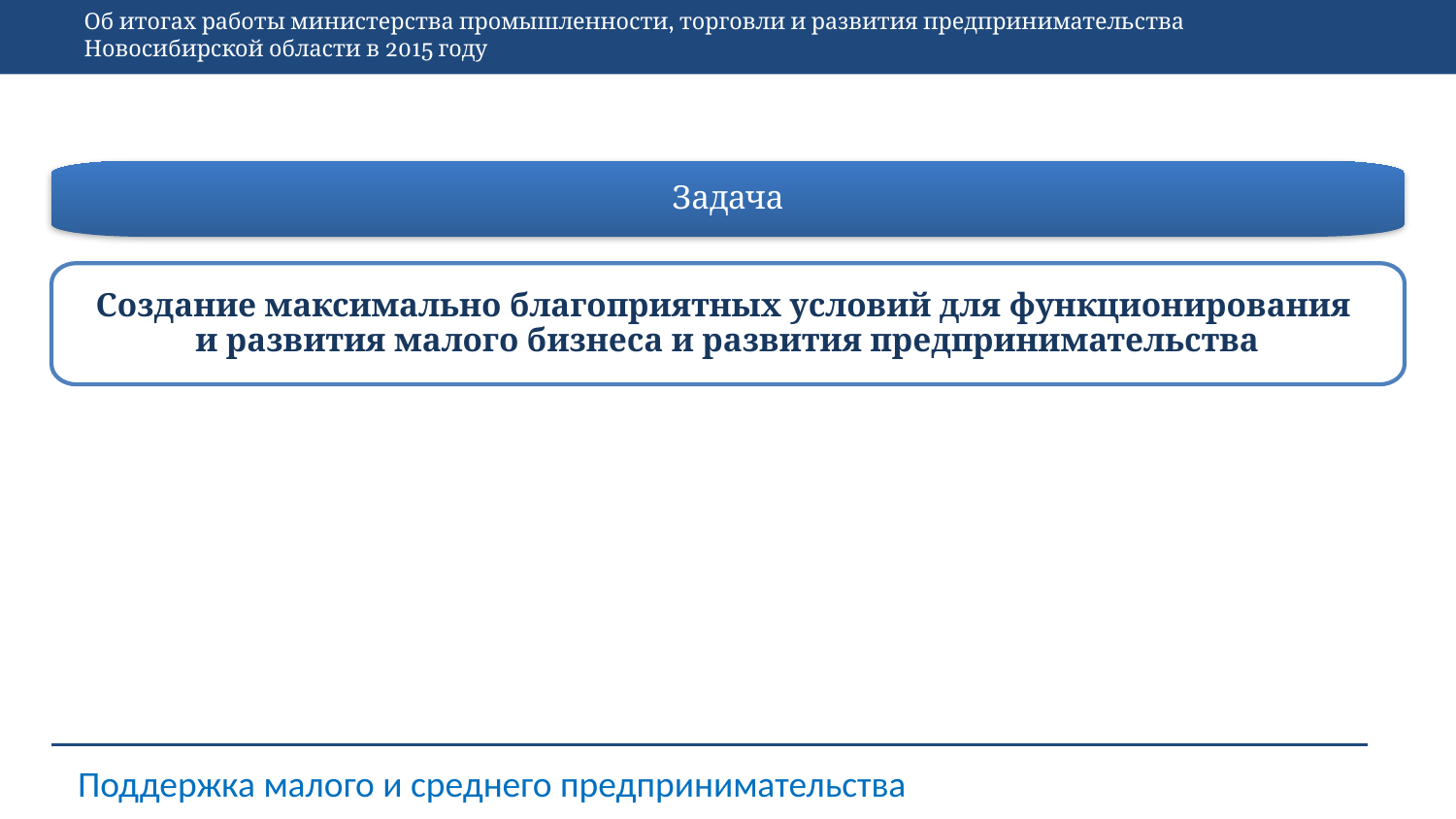

Об итогах работы министерства промышленности, торговли и развития предпринимательства Новосибирской области в 2015 году
Задача
Создание максимально благоприятных условий для функционирования
и развития малого бизнеса и развития предпринимательства
Поддержка малого и среднего предпринимательства